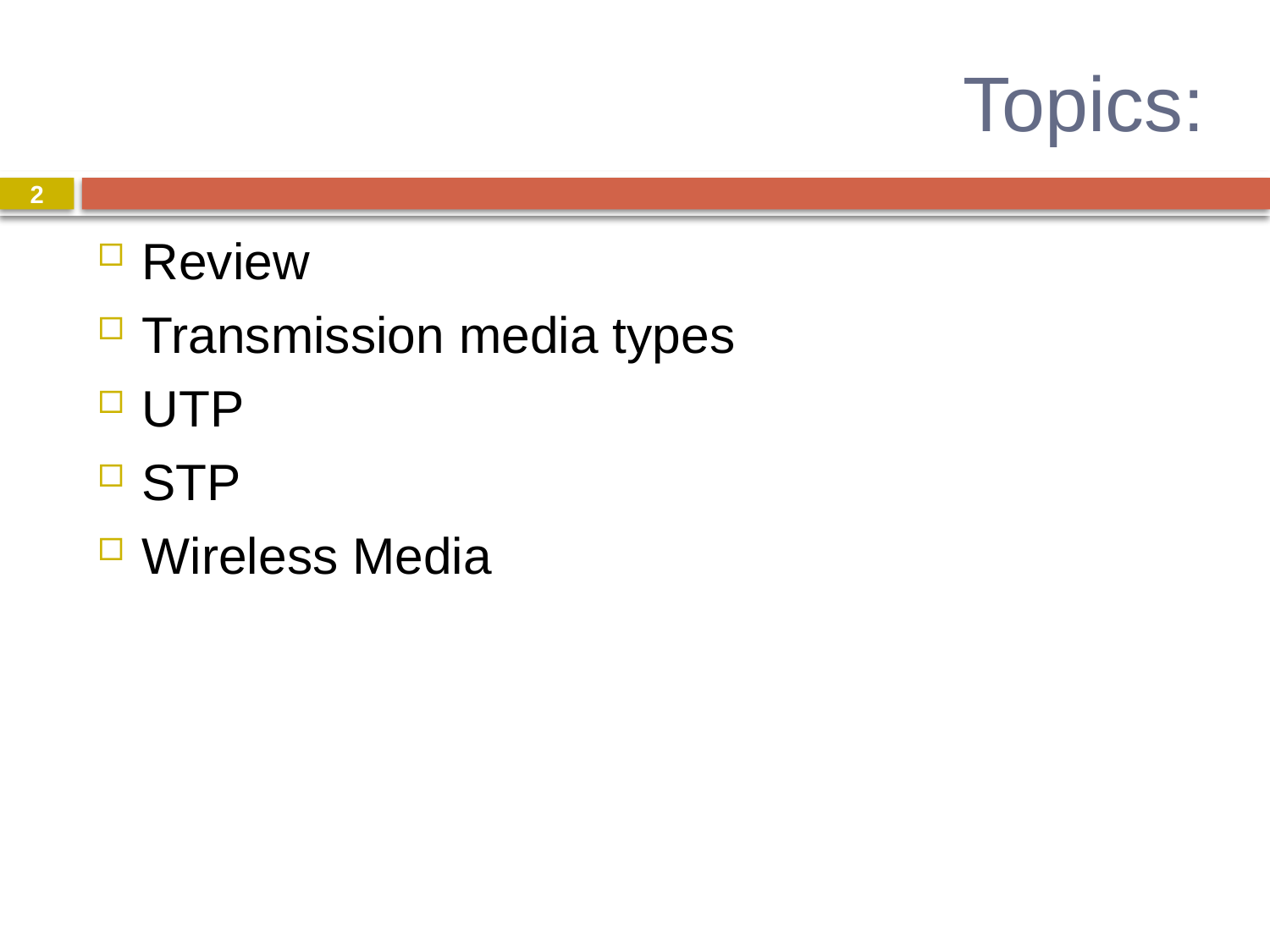

# Topics:
2
Review
Transmission media types
UTP
STP
Wireless Media